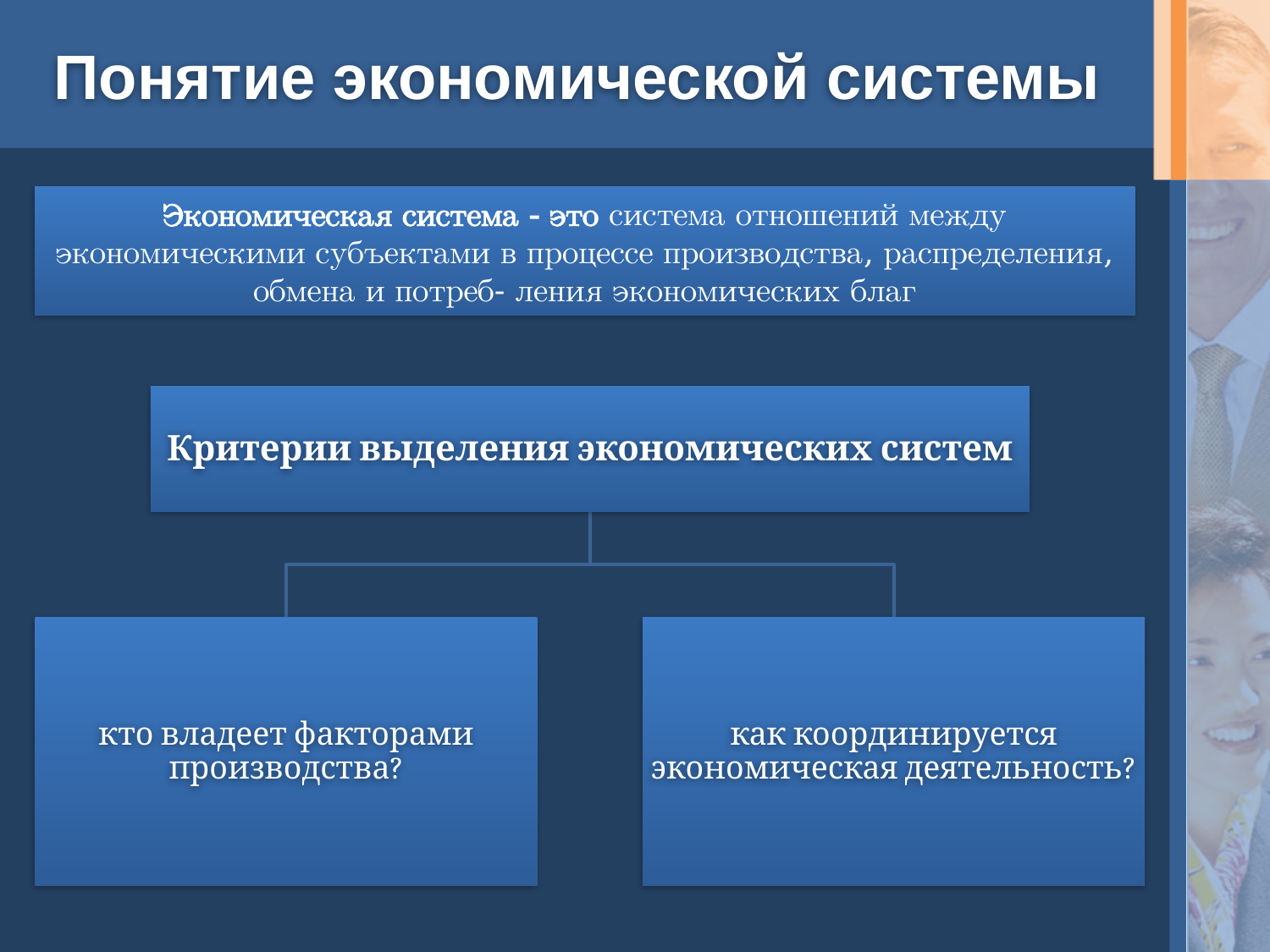

# Понятие экономической системы
Экономическая система - это система отношений между экономическими субъектами в процессе производства, распределения, обмена и потреб- ления экономических благ

Критерии выделения экономических систем

кто владеет факторами производства?

как координируется экономическая деятельность?